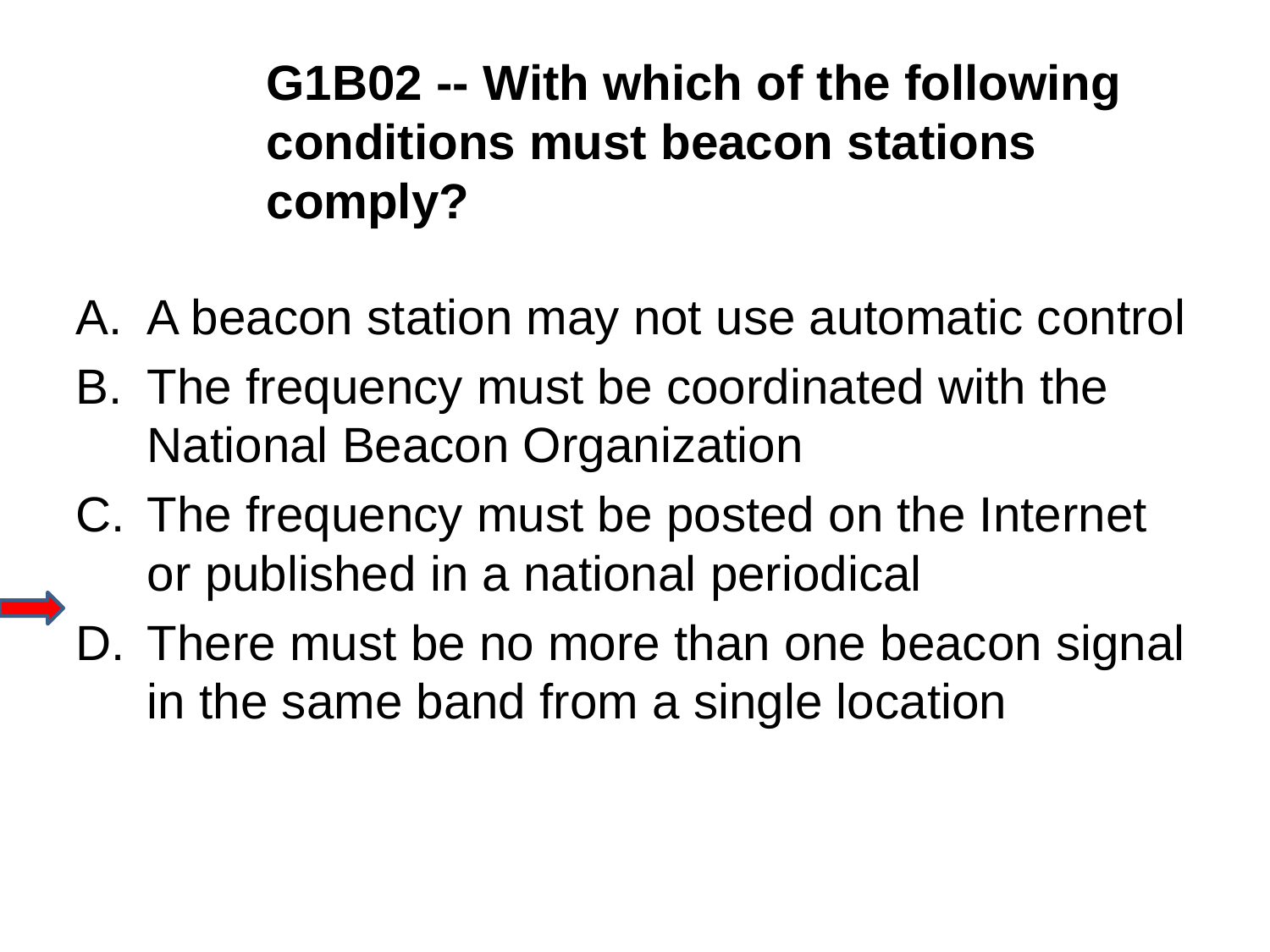

G1B02 -- With which of the following conditions must beacon stations comply?
A.	A beacon station may not use automatic control
B.	The frequency must be coordinated with the National Beacon Organization
C.	The frequency must be posted on the Internet or published in a national periodical
D.	There must be no more than one beacon signal in the same band from a single location